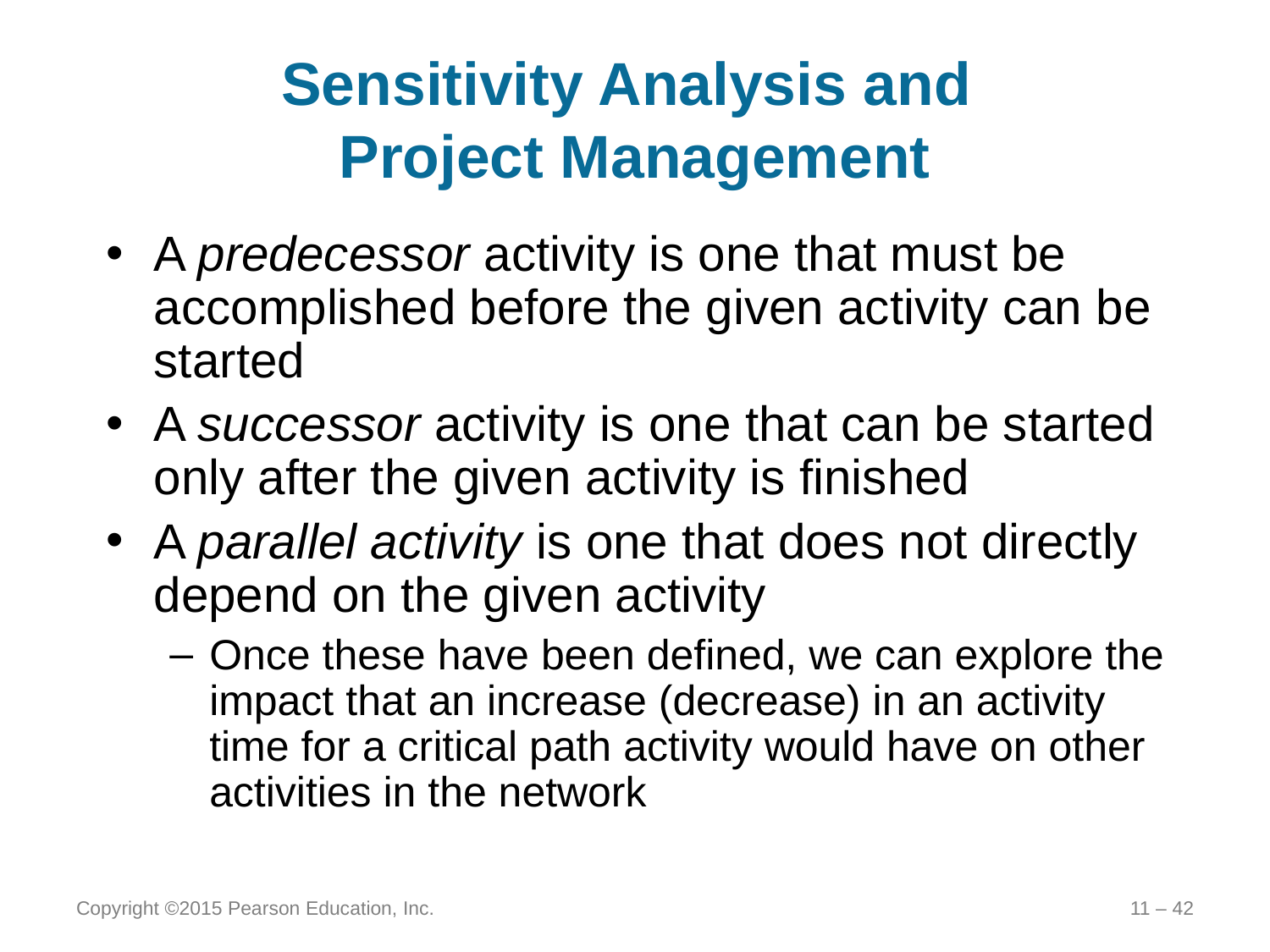

# Sensitivity Analysis and Project Management
A predecessor activity is one that must be accomplished before the given activity can be started
A successor activity is one that can be started only after the given activity is finished
A parallel activity is one that does not directly depend on the given activity
Once these have been defined, we can explore the impact that an increase (decrease) in an activity time for a critical path activity would have on other activities in the network

Copyright ©2015 Pearson Education, Inc.
11 – 42